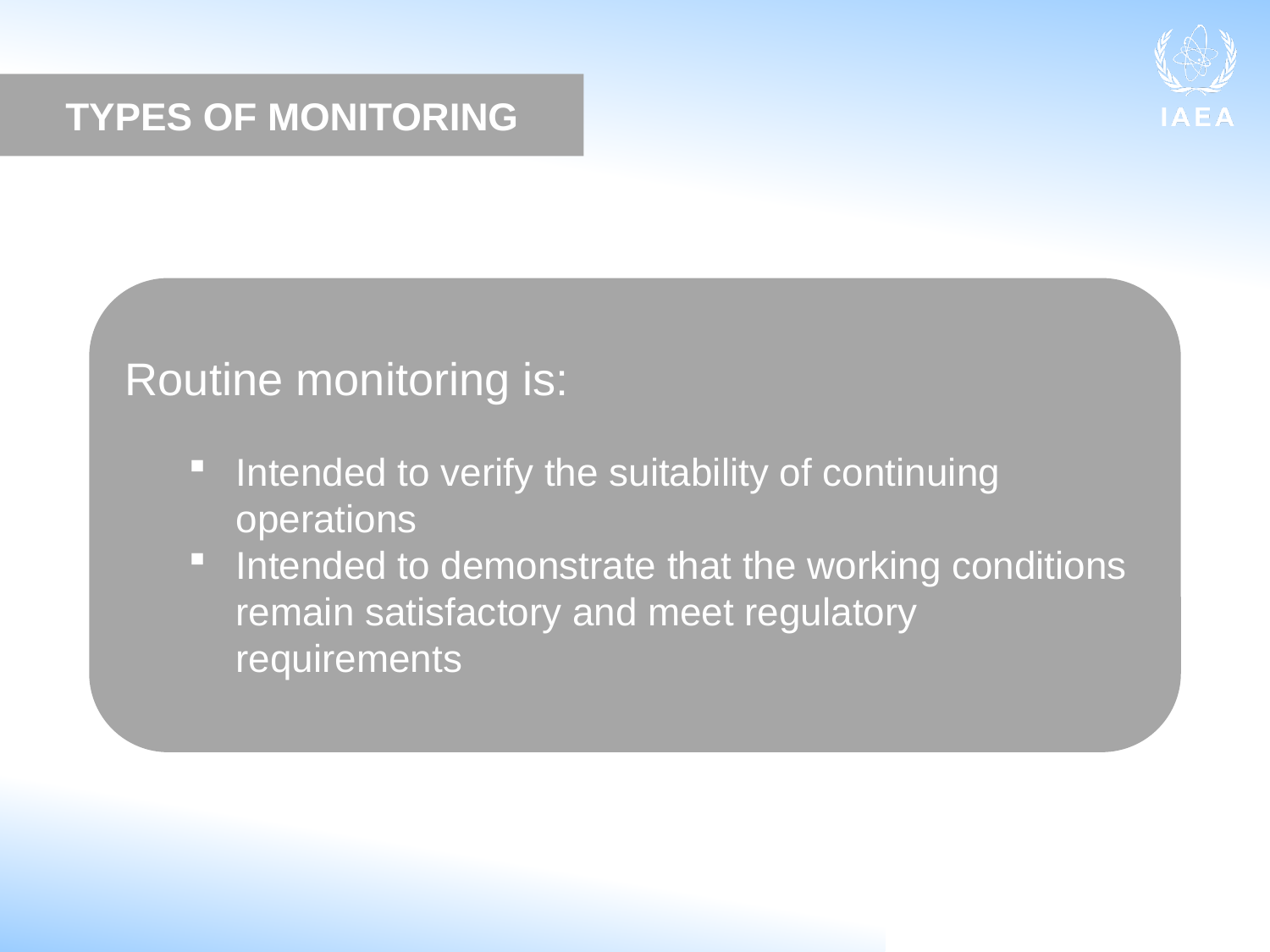

TYPES OF MONITORING
Routine monitoring is:

Intended to verify the suitability of continuing operations
Intended to demonstrate that the working conditions remain satisfactory and meet regulatory requirements